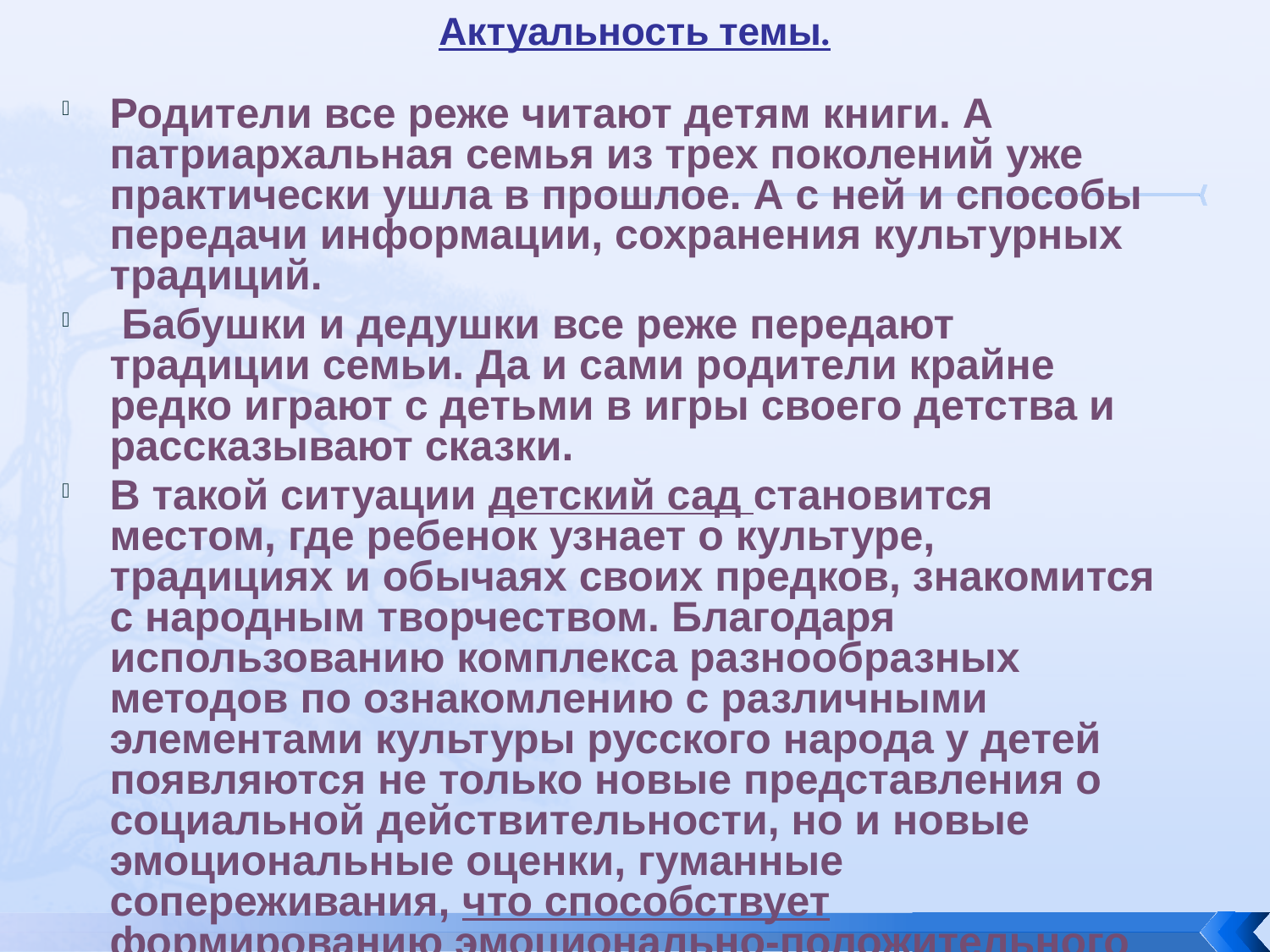

# Актуальность темы.
Родители все реже читают детям книги. А патриархальная семья из трех поколений уже практически ушла в прошлое. А с ней и способы передачи информации, сохранения культурных традиций.
 Бабушки и дедушки все реже передают традиции семьи. Да и сами родители крайне редко играют с детьми в игры своего детства и рассказывают сказки.
В такой ситуации детский сад становится местом, где ребенок узнает о культуре, традициях и обычаях своих предков, знакомится с народным творчеством. Благодаря использованию комплекса разнообразных методов по ознакомлению с различными элементами культуры русского народа у детей появляются не только новые представления о социальной действительности, но и новые эмоциональные оценки, гуманные сопереживания, что способствует формированию эмоционально-положительного настроя по отношению к национальной культуре.